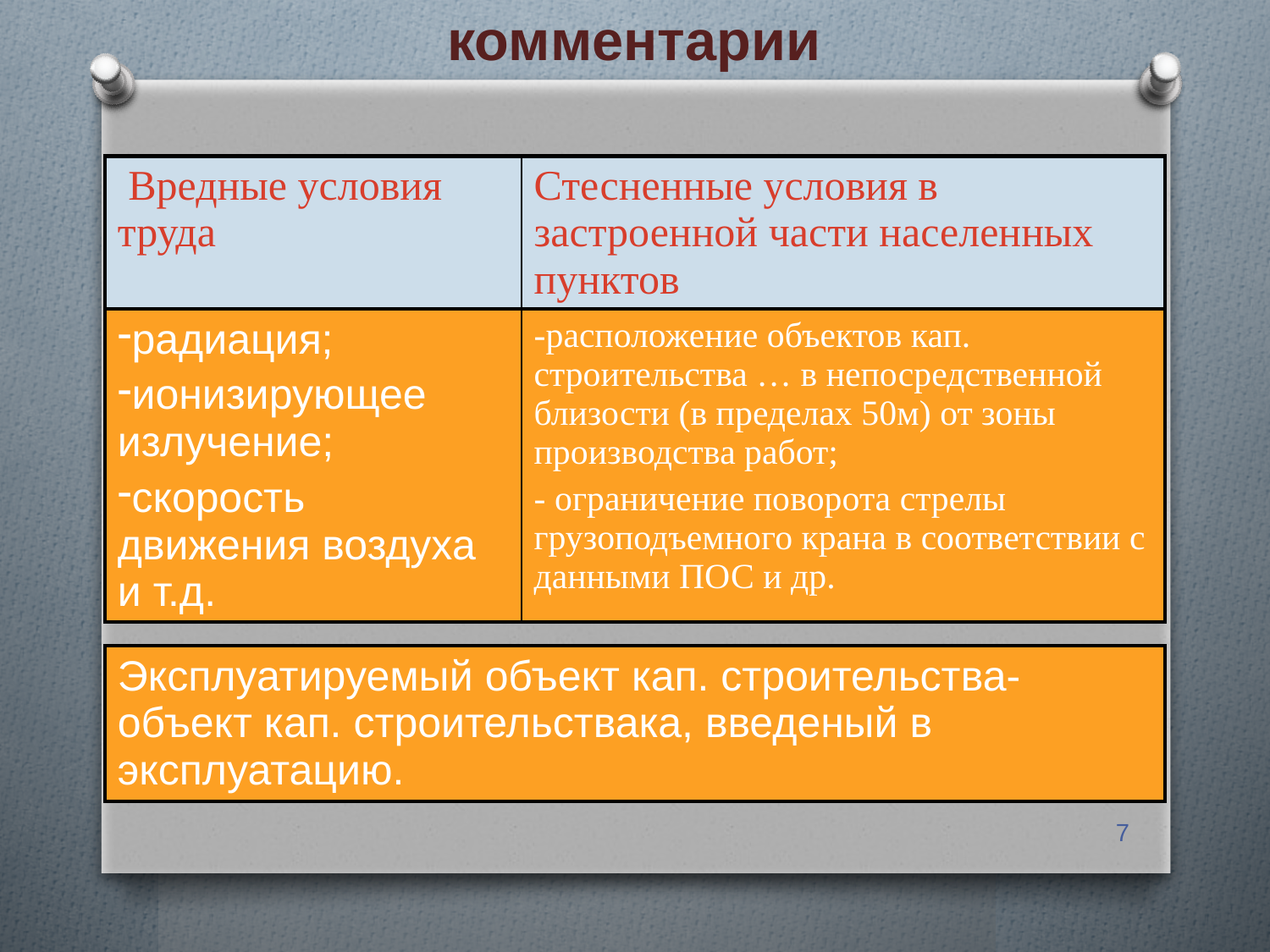

комментарии
| Вредные условия труда | Стесненные условия в застроенной части населенных пунктов |
| --- | --- |
| радиация; ионизирующее излучение; скорость движения воздуха и т.д. | -расположение объектов кап. строительства … в непосредственной близости (в пределах 50м) от зоны производства работ; - ограничение поворота стрелы грузоподъемного крана в соответствии с данными ПОС и др. |
| Эксплуатируемый объект кап. строительства- объект кап. строительствака, введеный в эксплуатацию. |
| --- |

7